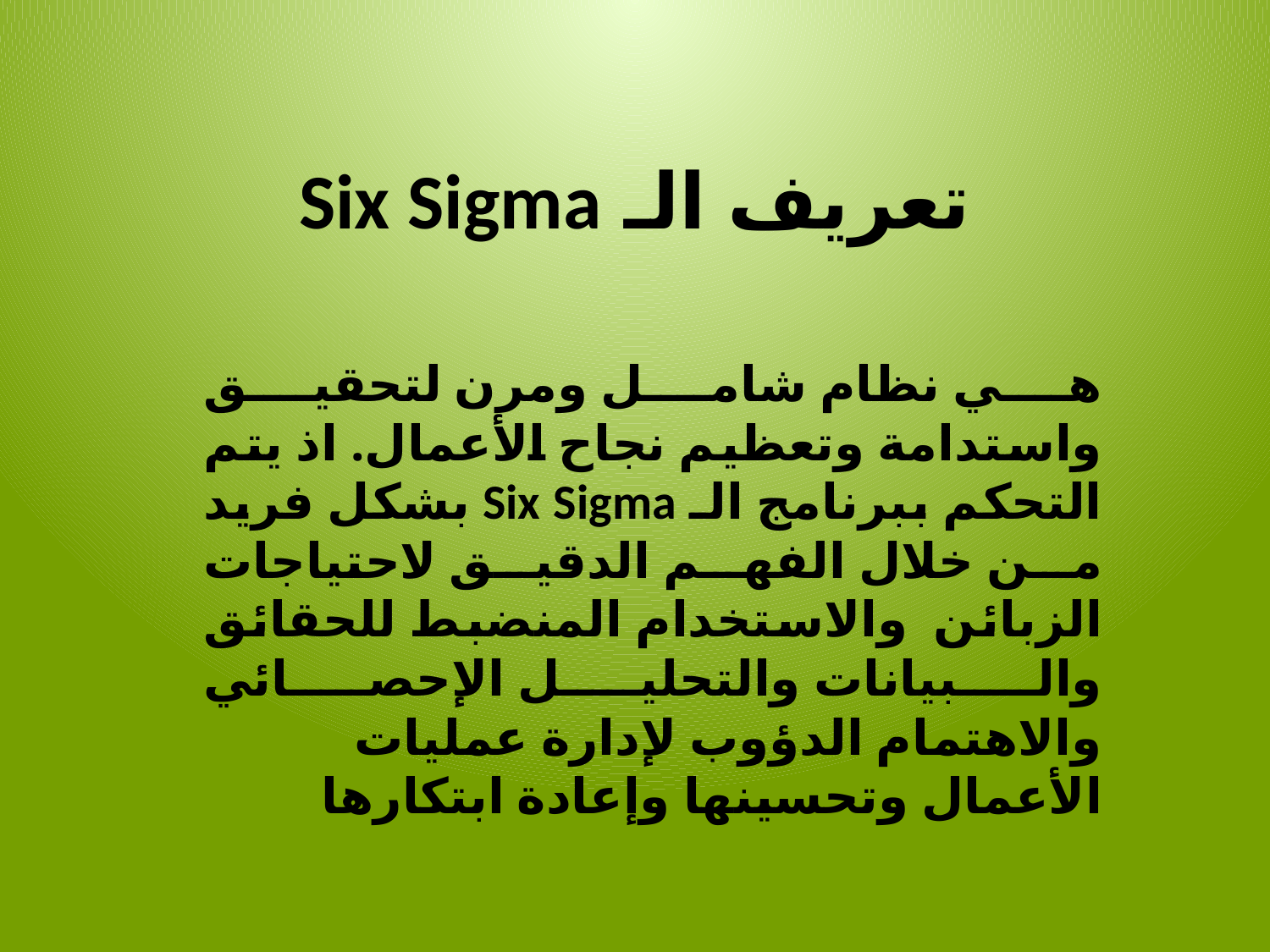

# تعريف الـ Six Sigma
هي نظام شامل ومرن لتحقيق واستدامة وتعظيم نجاح الأعمال. اذ يتم التحكم ببرنامج الـ Six Sigma بشكل فريد من خلال الفهم الدقيق لاحتياجات الزبائن  والاستخدام المنضبط للحقائق والبيانات والتحليل الإحصائي والاهتمام الدؤوب لإدارة عمليات الأعمال وتحسينها وإعادة ابتكارها